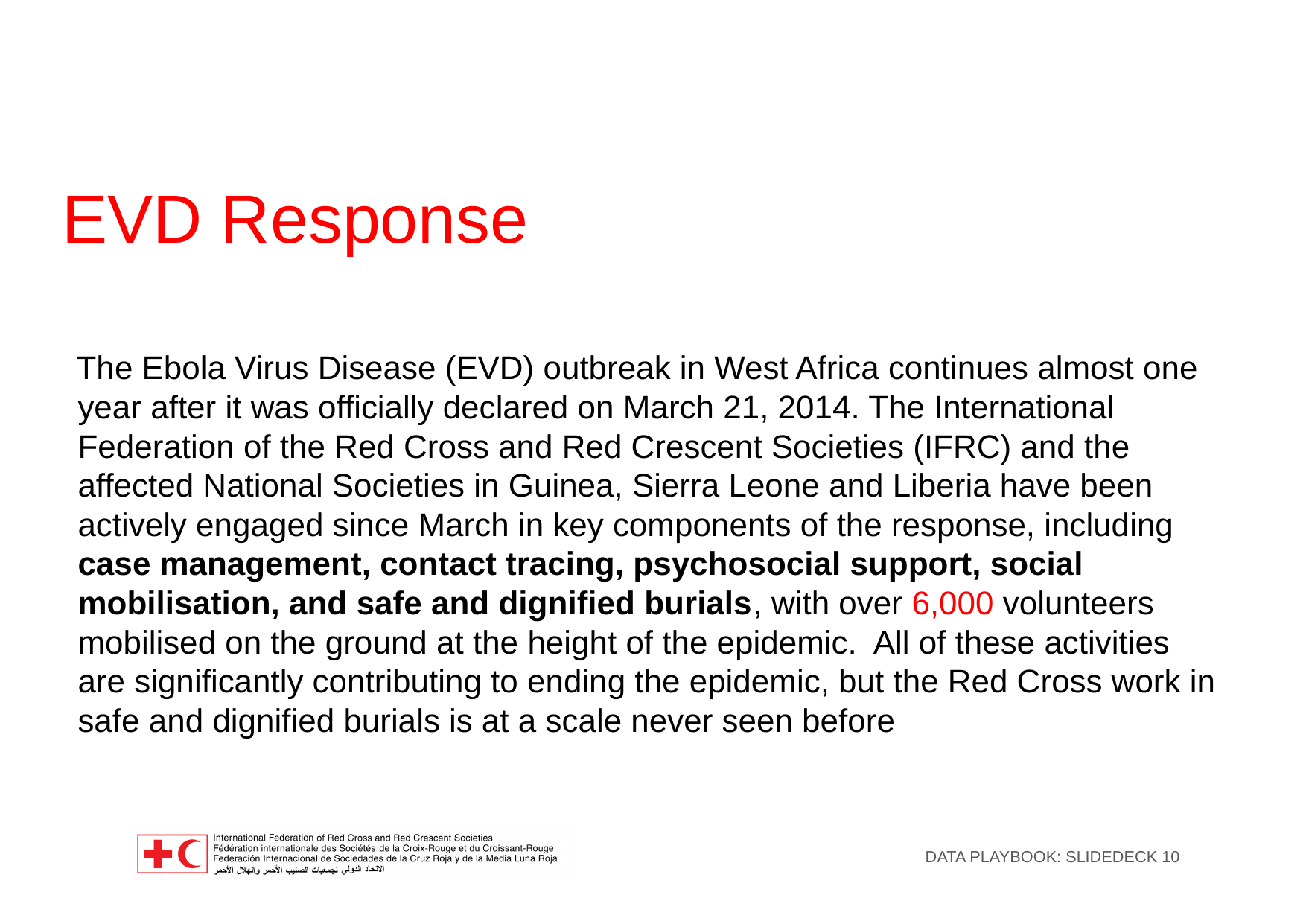

EVD Response
The Ebola Virus Disease (EVD) outbreak in West Africa continues almost one year after it was officially declared on March 21, 2014. The International Federation of the Red Cross and Red Crescent Societies (IFRC) and the affected National Societies in Guinea, Sierra Leone and Liberia have been actively engaged since March in key components of the response, including case management, contact tracing, psychosocial support, social mobilisation, and safe and dignified burials, with over 6,000 volunteers mobilised on the ground at the height of the epidemic.  All of these activities are significantly contributing to ending the epidemic, but the Red Cross work in safe and dignified burials is at a scale never seen before